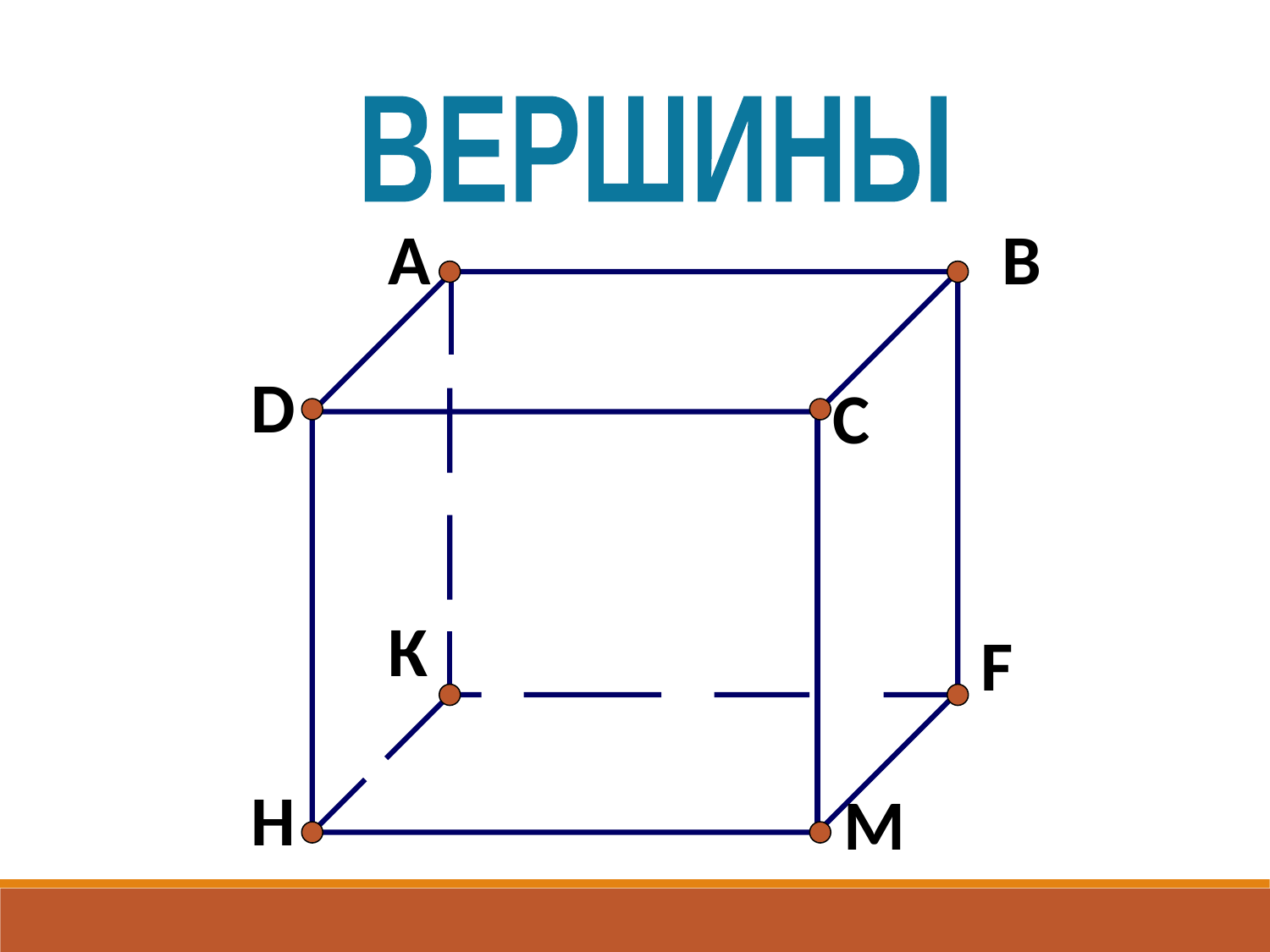

ВЕРШИНЫ
A
B
D
C
К
F
H
М